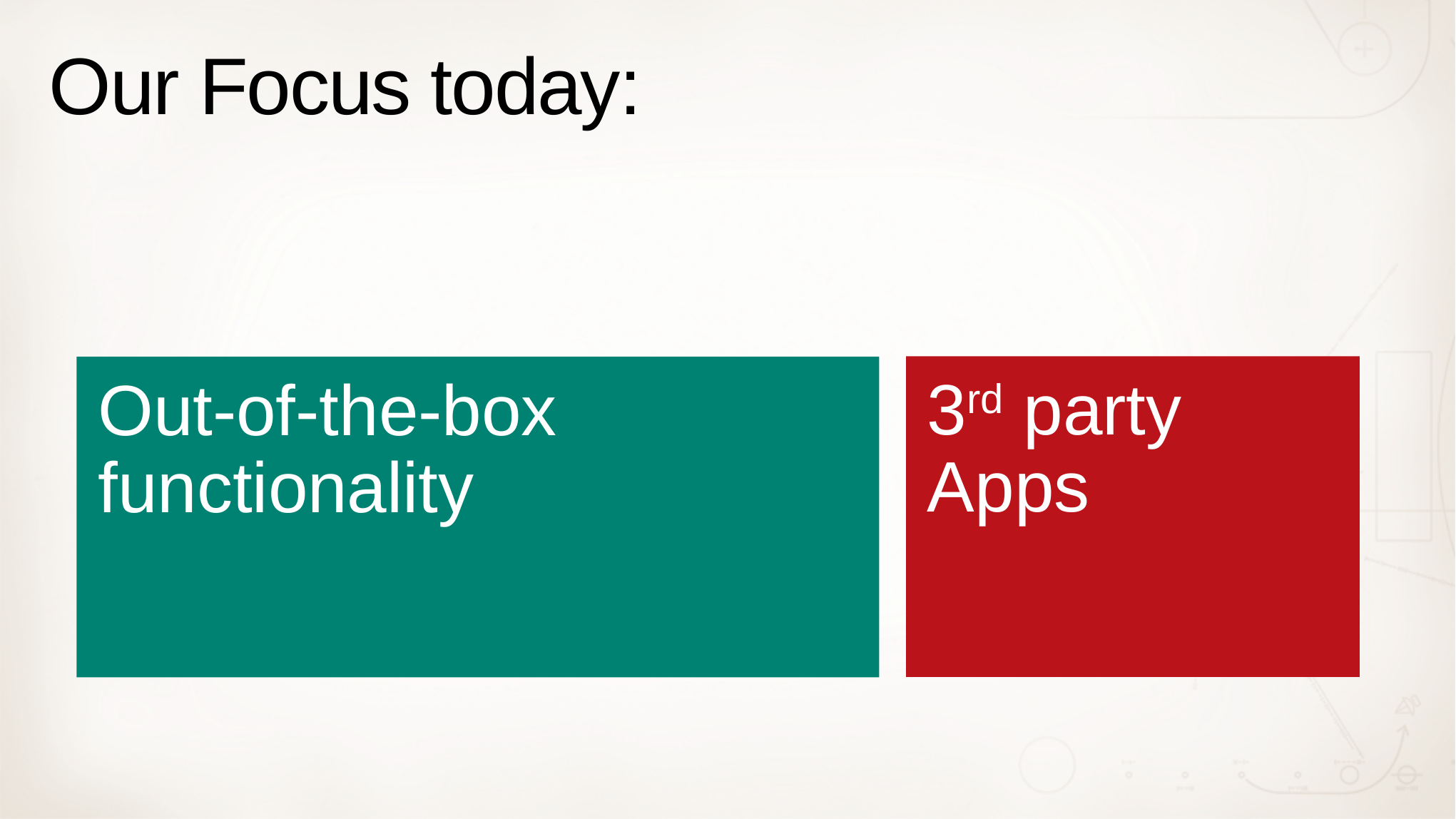

# Our Focus today:
3rd party Apps
Out-of-the-box functionality